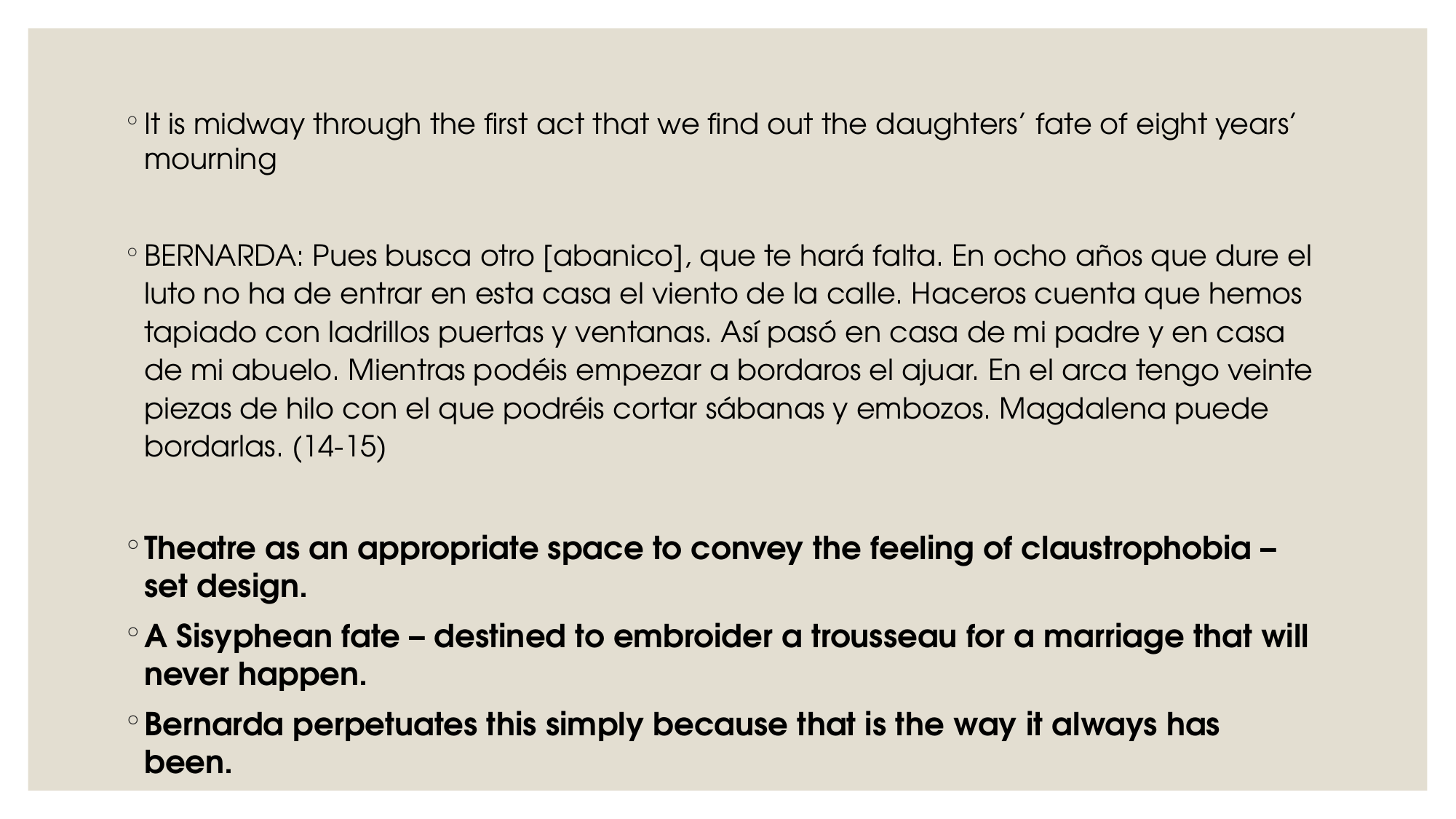

It is midway through the first act that we find out the daughters’ fate of eight years’ mourning

BERNARDA: Pues busca otro [abanico], que te hará falta. En ocho años que dure el luto no ha de entrar en esta casa el viento de la calle. Haceros cuenta que hemos tapiado con ladrillos puertas y ventanas. Así pasó en casa de mi padre y en casa de mi abuelo. Mientras podéis empezar a bordaros el ajuar. En el arca tengo veinte piezas de hilo con el que podréis cortar sábanas y embozos. Magdalena puede bordarlas. (14-15)

Theatre as an appropriate space to convey the feeling of claustrophobia – set design.
A Sisyphean fate – destined to embroider a trousseau for a marriage that will never happen.
Bernarda perpetuates this simply because that is the way it always has been.